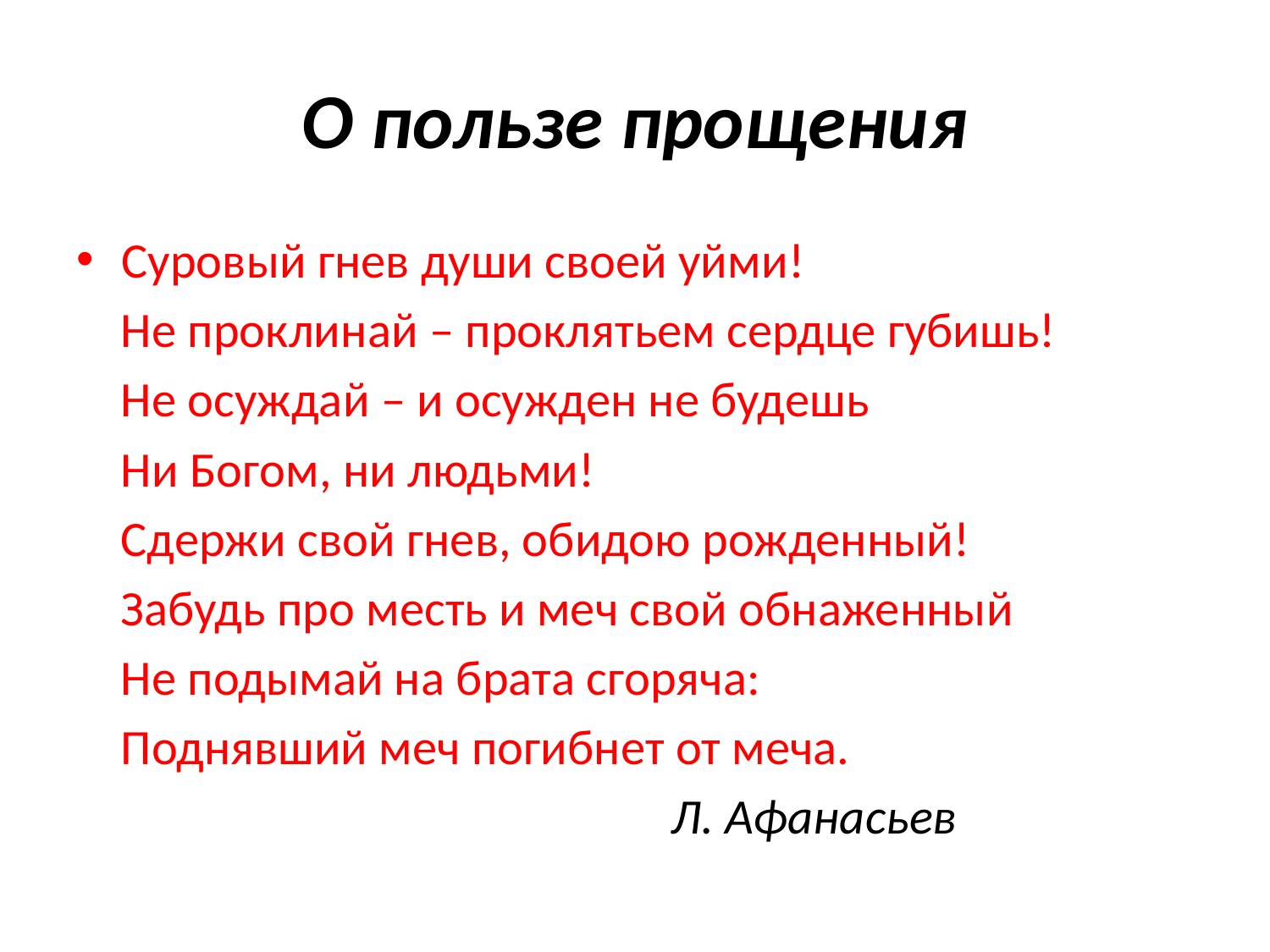

# О пользе прощения
Суровый гнев души своей уйми!
    Не проклинай – проклятьем сердце губишь!
    Не осуждай – и осужден не будешь
    Ни Богом, ни людьми!
    Сдержи свой гнев, обидою рожденный!
    Забудь про месть и меч свой обнаженный
    Не подымай на брата сгоряча:
    Поднявший меч погибнет от меча.
                                                     Л. Афанасьев